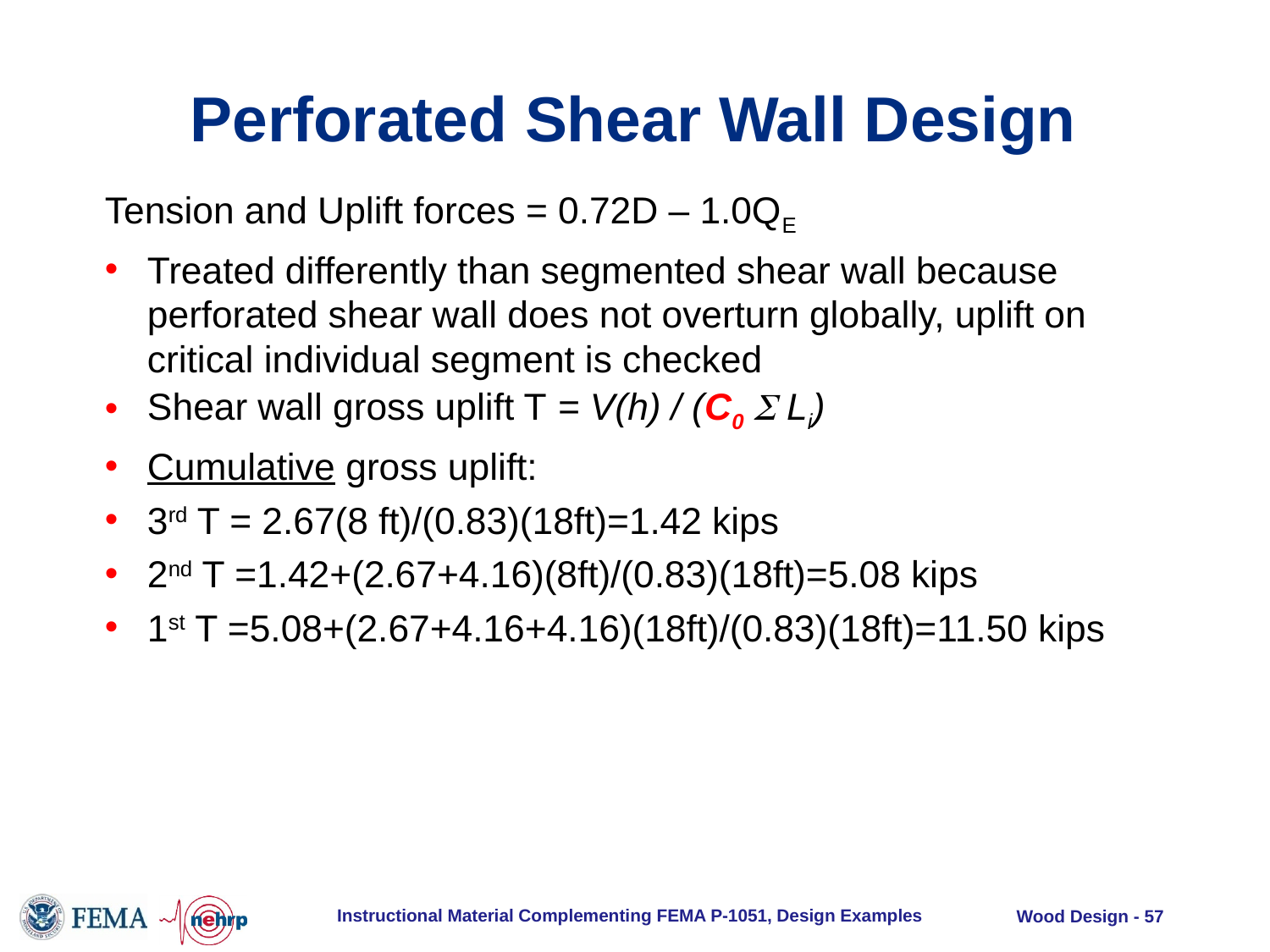

# Perforated Shear Wall Design
Tension and Uplift forces = 0.72D – 1.0QE
Treated differently than segmented shear wall because perforated shear wall does not overturn globally, uplift on critical individual segment is checked
Shear wall gross uplift T = V(h) / (C0 Σ Li)
Cumulative gross uplift:
3rd T = 2.67(8 ft)/(0.83)(18ft)=1.42 kips
2nd T =1.42+(2.67+4.16)(8ft)/(0.83)(18ft)=5.08 kips
1st T =5.08+(2.67+4.16+4.16)(18ft)/(0.83)(18ft)=11.50 kips